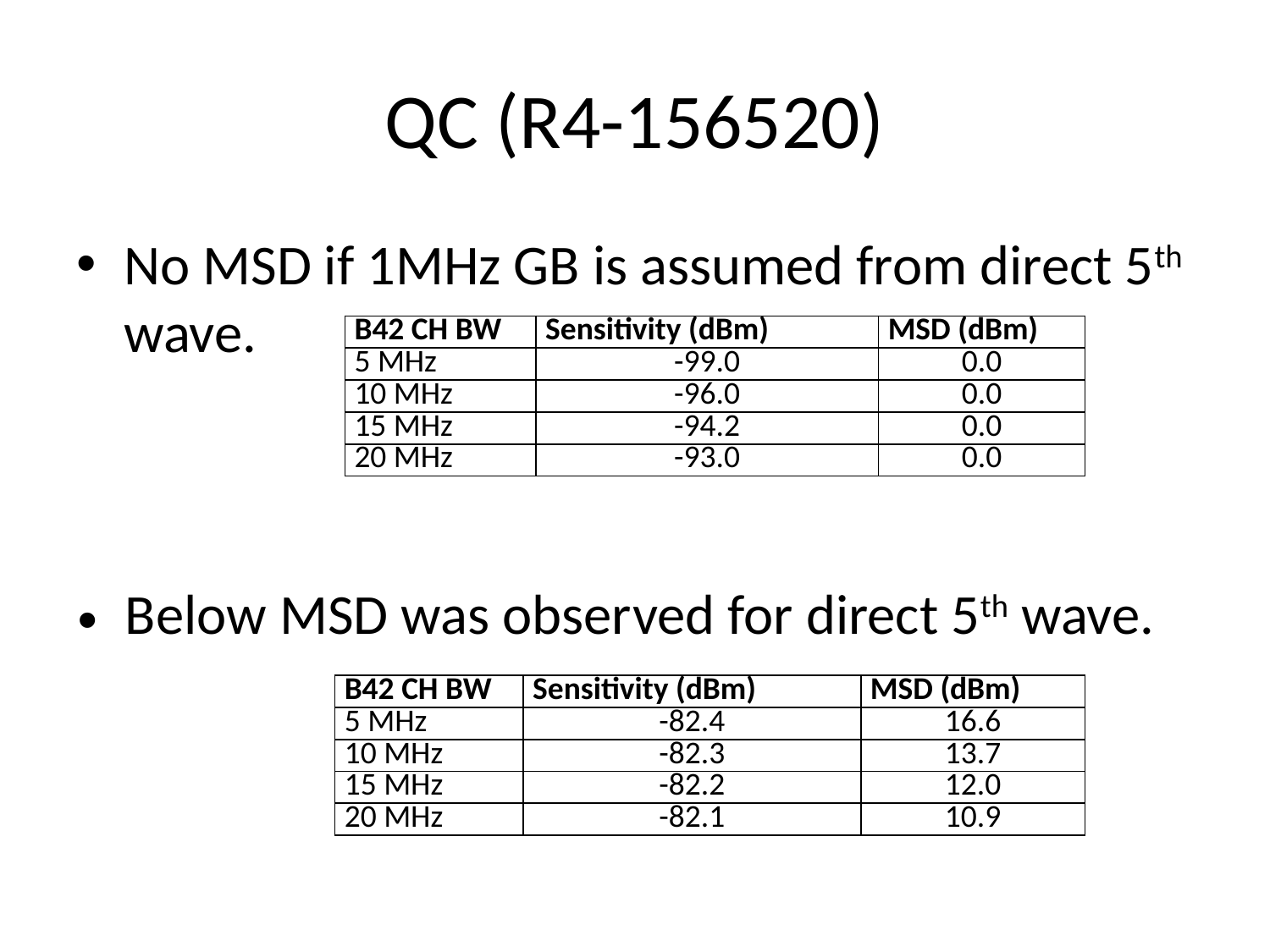

# QC (R4-156520)
No MSD if 1MHz GB is assumed from direct 5th wave.
| B42 CH BW | Sensitivity (dBm) | MSD (dBm) |
| --- | --- | --- |
| 5 MHz | -99.0 | 0.0 |
| 10 MHz | -96.0 | 0.0 |
| 15 MHz | -94.2 | 0.0 |
| 20 MHz | -93.0 | 0.0 |
Below MSD was observed for direct 5th wave.
| B42 CH BW | Sensitivity (dBm) | MSD (dBm) |
| --- | --- | --- |
| 5 MHz | -82.4 | 16.6 |
| 10 MHz | -82.3 | 13.7 |
| 15 MHz | -82.2 | 12.0 |
| 20 MHz | -82.1 | 10.9 |